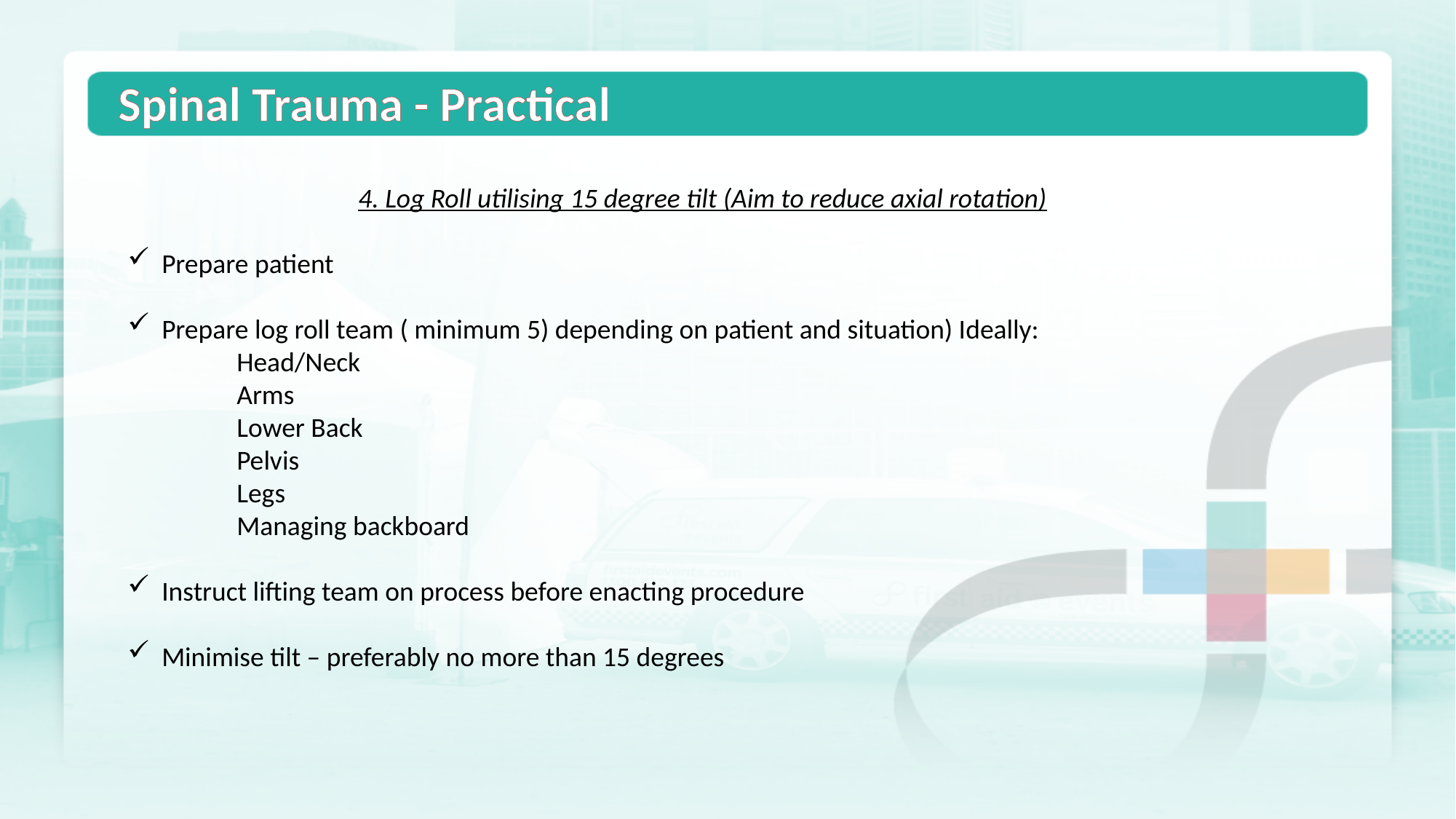

Spinal Trauma - Practical
4. Log Roll utilising 15 degree tilt (Aim to reduce axial rotation)

Prepare patient

Prepare log roll team ( minimum 5) depending on patient and situation) Ideally:
	Head/Neck
	Arms
	Lower Back
	Pelvis
	Legs
	Managing backboard

Instruct lifting team on process before enacting procedure

Minimise tilt – preferably no more than 15 degrees